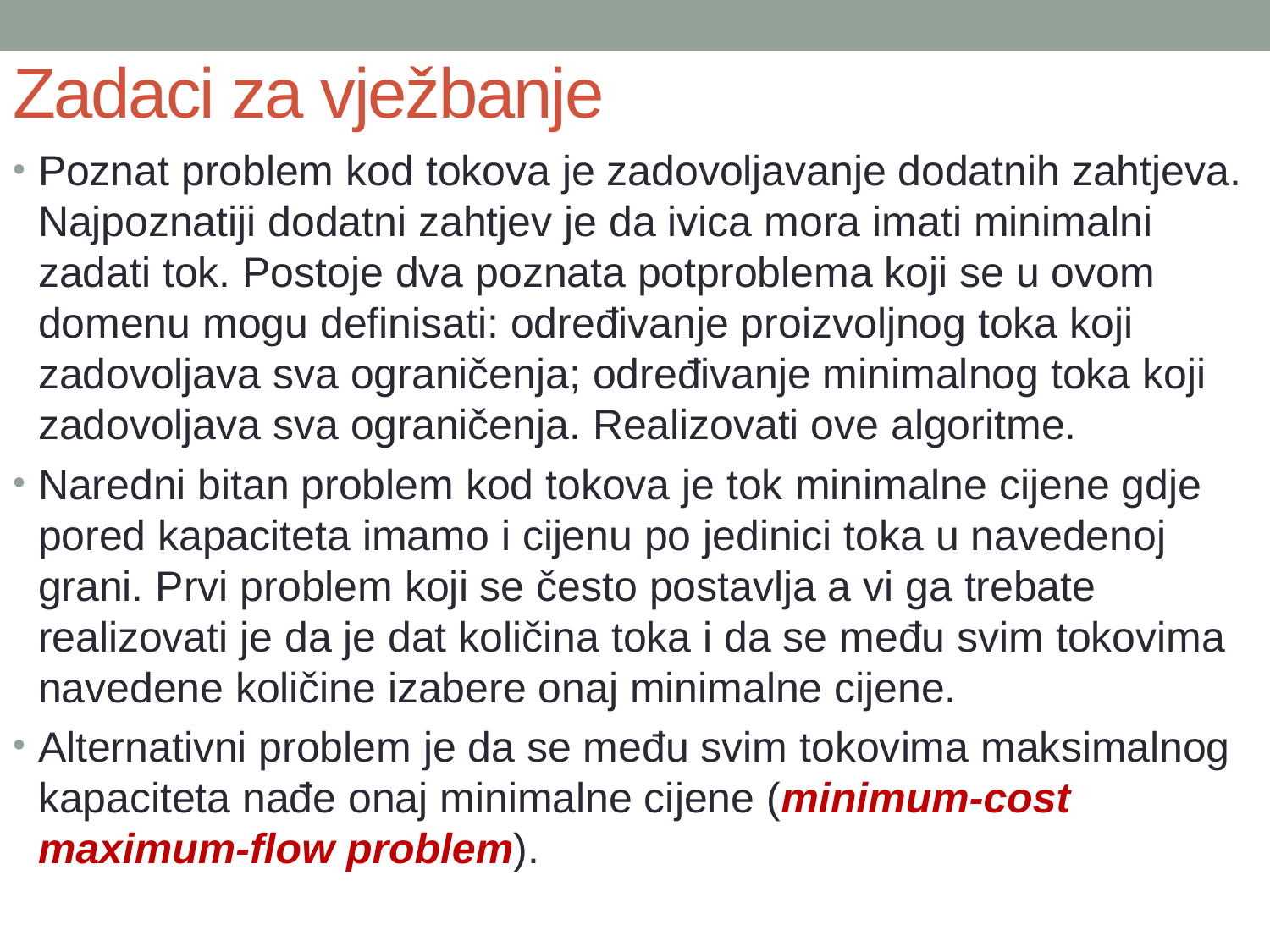

# Zadaci za vježbanje
Poznat problem kod tokova je zadovoljavanje dodatnih zahtjeva. Najpoznatiji dodatni zahtjev je da ivica mora imati minimalni zadati tok. Postoje dva poznata potproblema koji se u ovom domenu mogu definisati: određivanje proizvoljnog toka koji zadovoljava sva ograničenja; određivanje minimalnog toka koji zadovoljava sva ograničenja. Realizovati ove algoritme.
Naredni bitan problem kod tokova je tok minimalne cijene gdje pored kapaciteta imamo i cijenu po jedinici toka u navedenoj grani. Prvi problem koji se često postavlja a vi ga trebate realizovati je da je dat količina toka i da se među svim tokovima navedene količine izabere onaj minimalne cijene.
Alternativni problem je da se među svim tokovima maksimalnog kapaciteta nađe onaj minimalne cijene (minimum-cost maximum-flow problem).